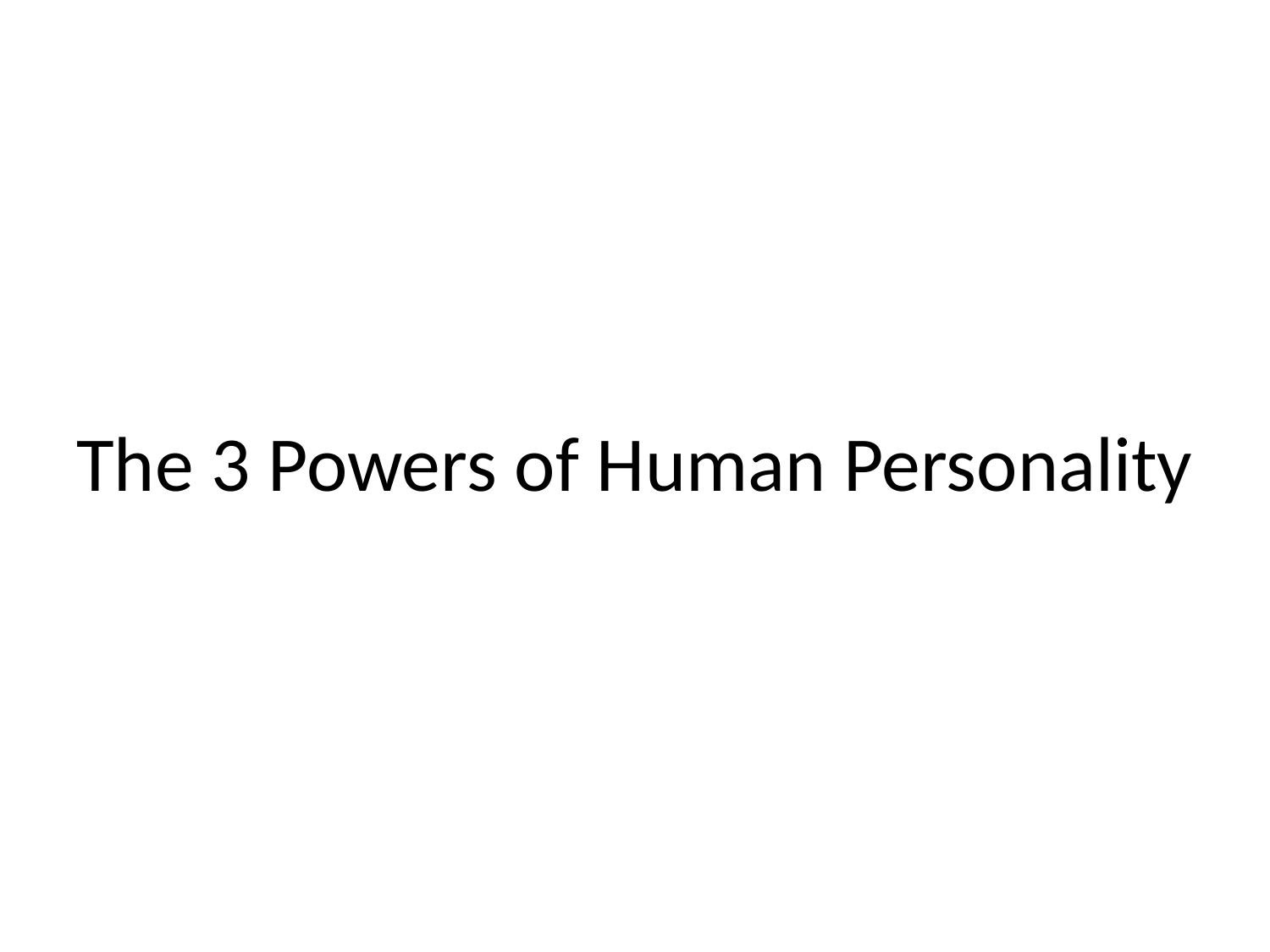

# The 3 Powers of Human Personality